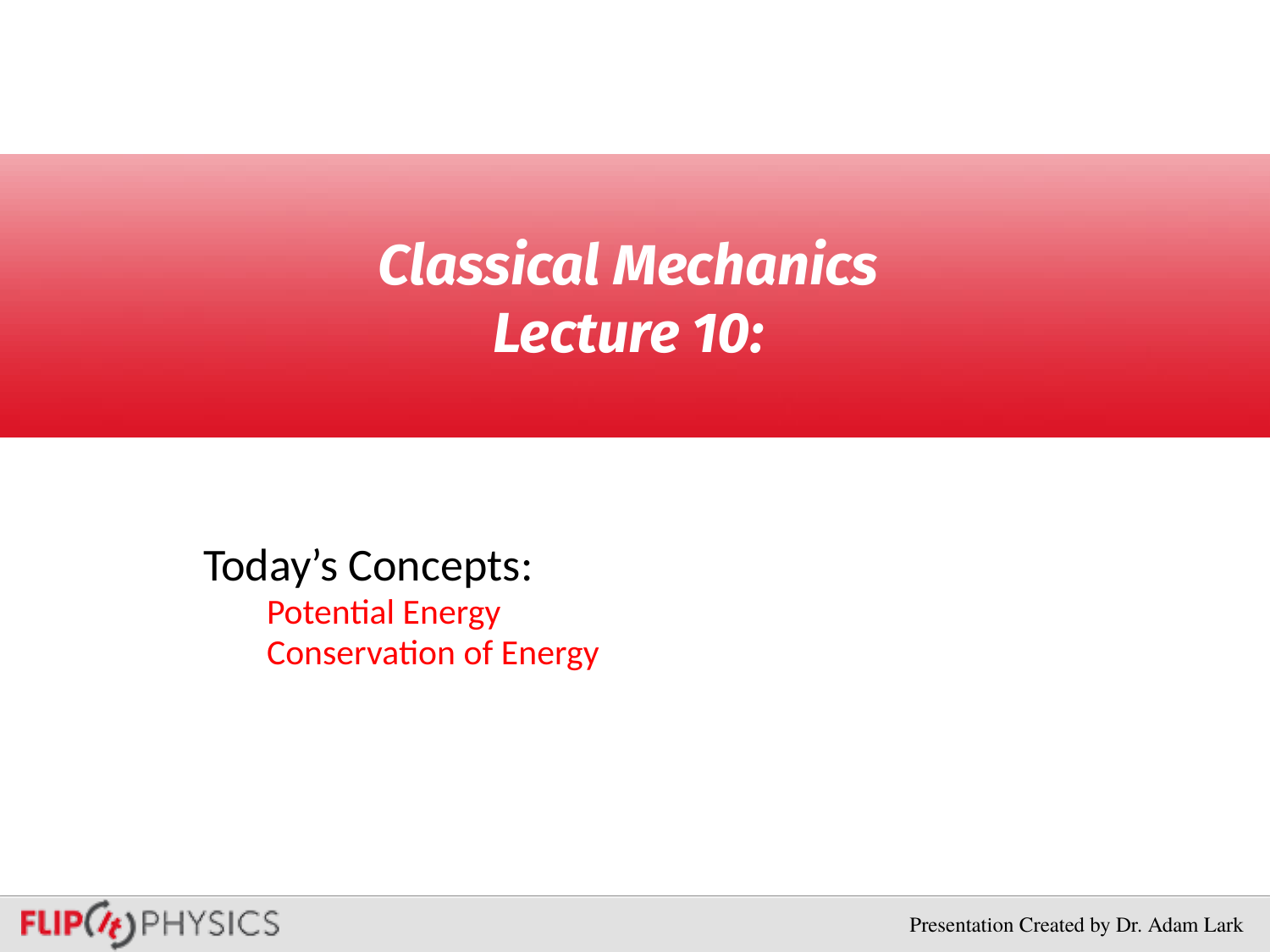

# Classical Mechanics Lecture 10:
Today’s Concepts:
Potential Energy
Conservation of Energy

Presentation Created by Dr. Adam Lark